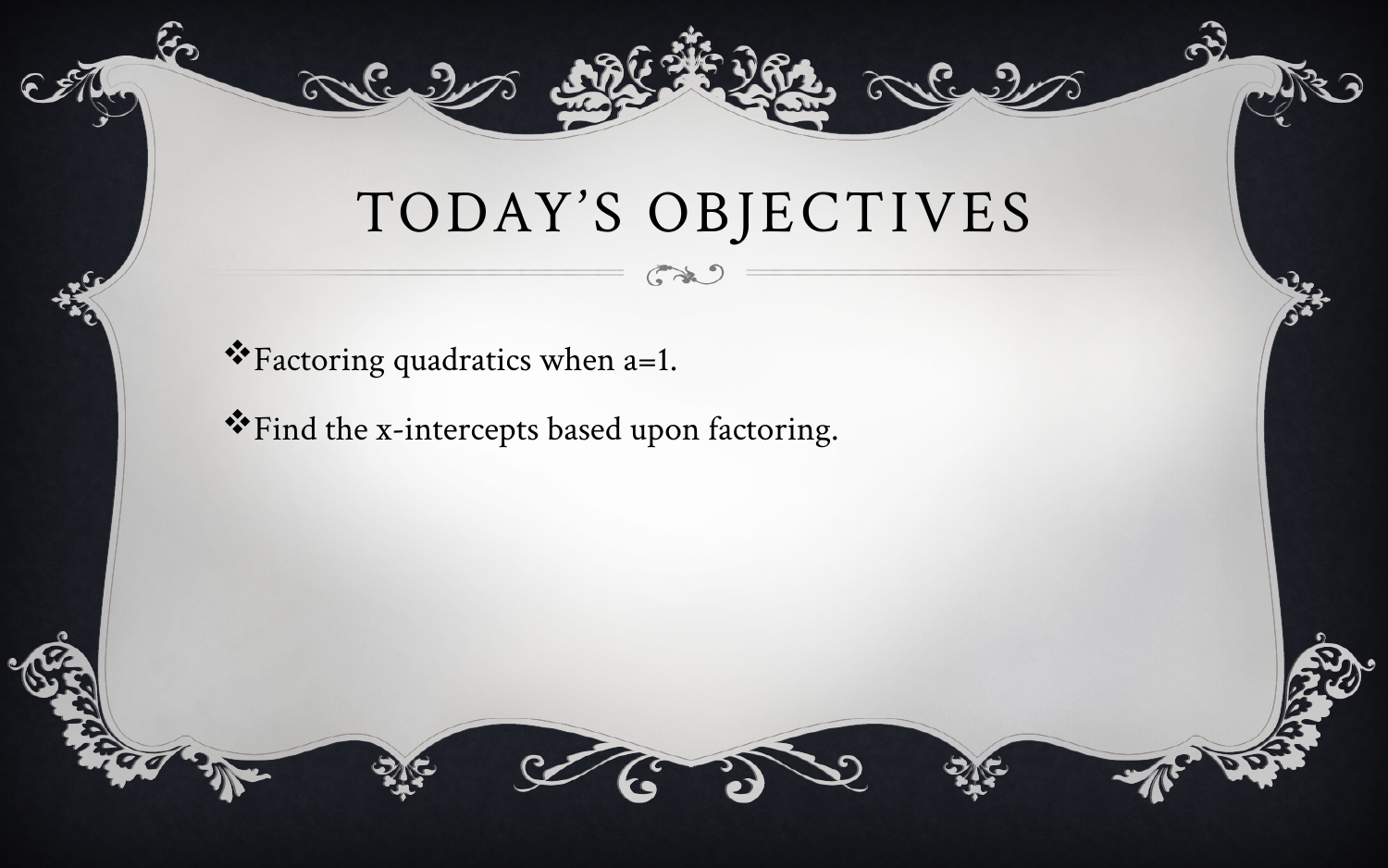

# Today’s Objectives
Factoring quadratics when a=1.
Find the x-intercepts based upon factoring.